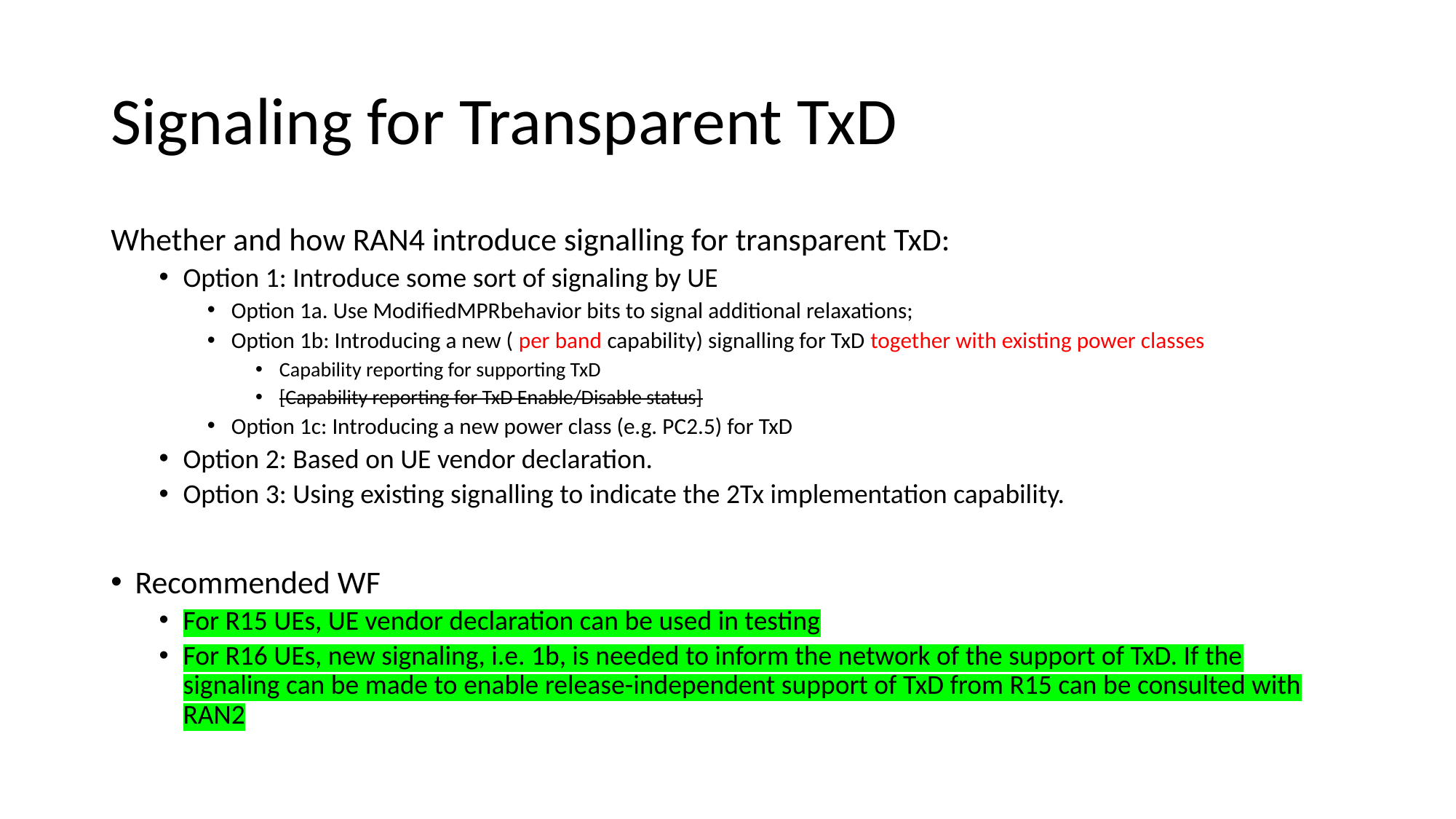

# Signaling for Transparent TxD
Whether and how RAN4 introduce signalling for transparent TxD:
Option 1: Introduce some sort of signaling by UE
Option 1a. Use ModifiedMPRbehavior bits to signal additional relaxations;
Option 1b: Introducing a new ( per band capability) signalling for TxD together with existing power classes
Capability reporting for supporting TxD
[Capability reporting for TxD Enable/Disable status]
Option 1c: Introducing a new power class (e.g. PC2.5) for TxD
Option 2: Based on UE vendor declaration.
Option 3: Using existing signalling to indicate the 2Tx implementation capability.

Recommended WF
For R15 UEs, UE vendor declaration can be used in testing
For R16 UEs, new signaling, i.e. 1b, is needed to inform the network of the support of TxD. If the signaling can be made to enable release-independent support of TxD from R15 can be consulted with RAN2